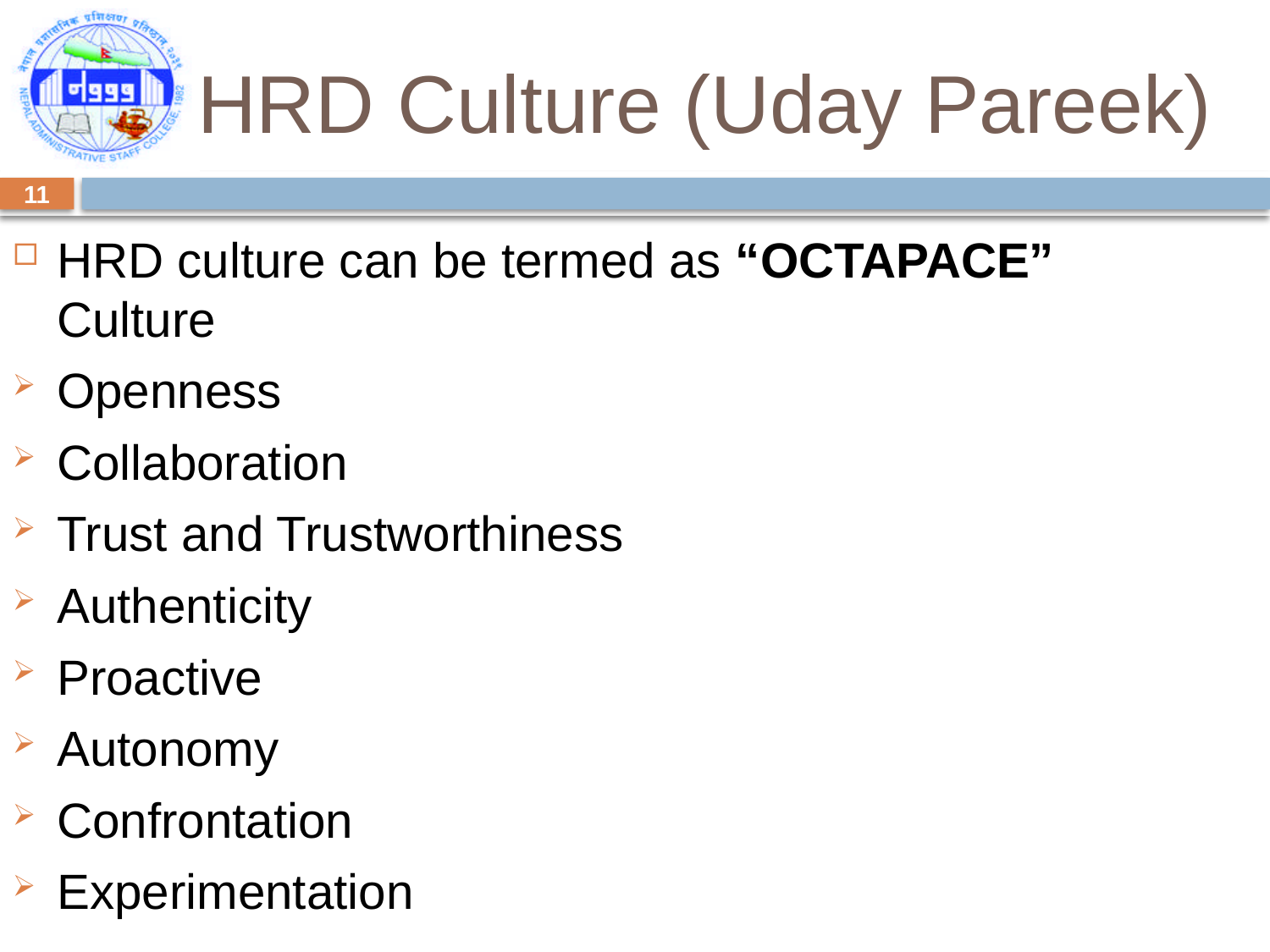

# HRD Culture (Uday Pareek)
11
HRD culture can be termed as “OCTAPACE” Culture
Openness
Collaboration
Trust and Trustworthiness
Authenticity
Proactive
Autonomy
Confrontation
Experimentation